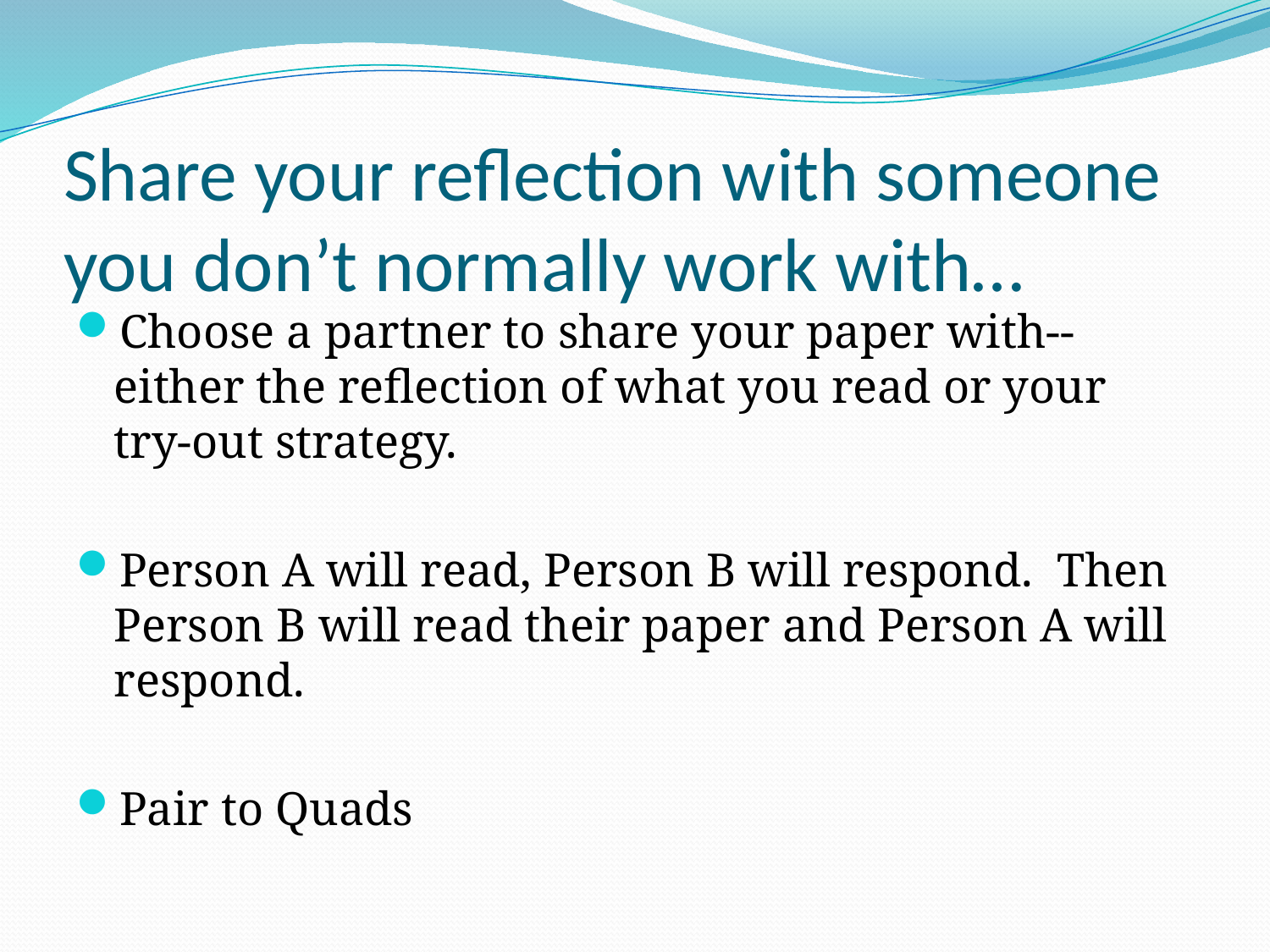

# Share your reflection with someone you don’t normally work with…
Choose a partner to share your paper with-- either the reflection of what you read or your try-out strategy.

Person A will read, Person B will respond.  Then Person B will read their paper and Person A will respond.

Pair to Quads